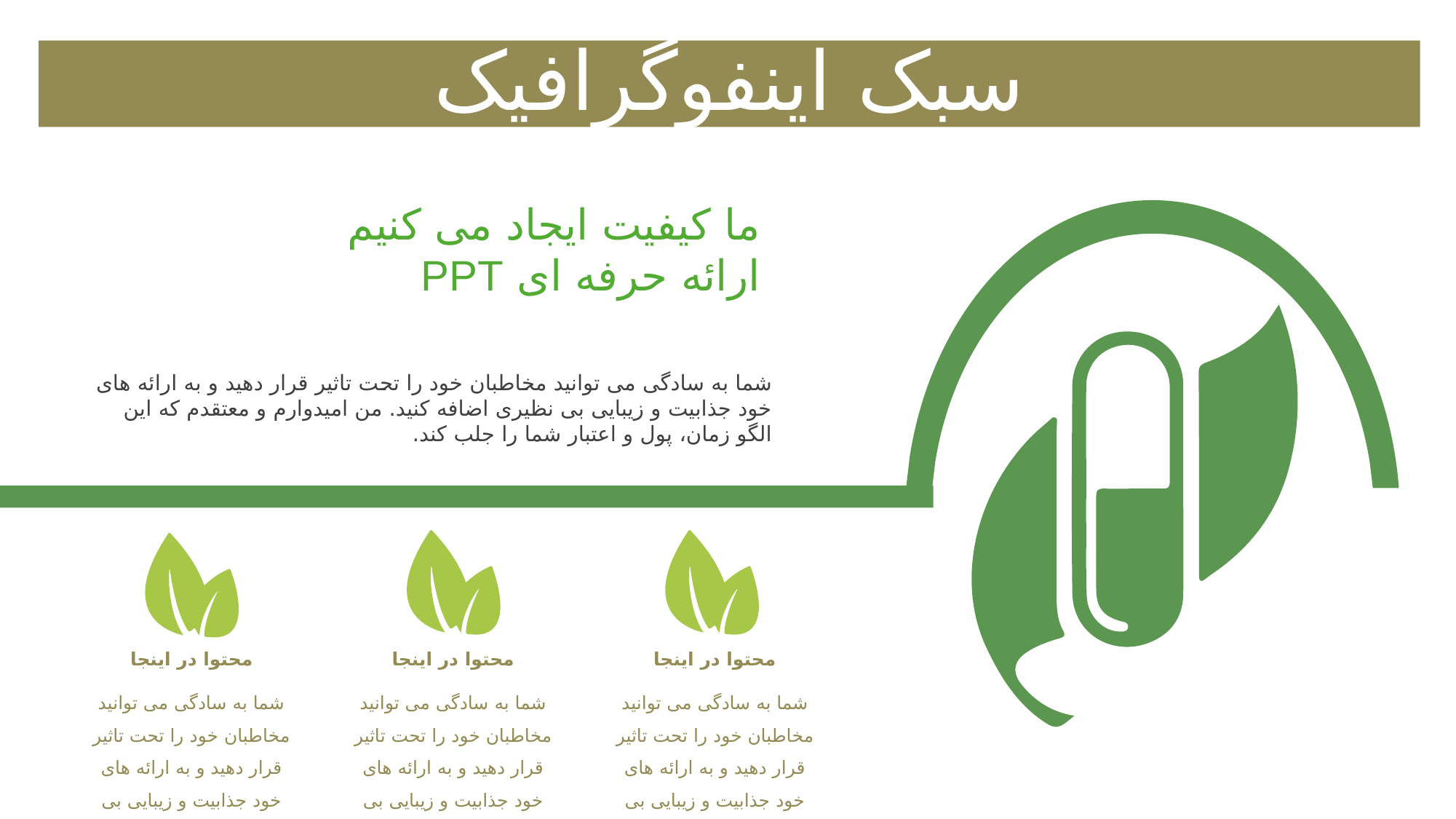

سبک اینفوگرافیک
ما کیفیت ایجاد می کنیم
ارائه حرفه ای PPT

شما به سادگی می توانید مخاطبان خود را تحت تاثیر قرار دهید و به ارائه های خود جذابیت و زیبایی بی نظیری اضافه کنید. من امیدوارم و معتقدم که این الگو زمان، پول و اعتبار شما را جلب کند.

محتوا در اینجا
شما به سادگی می توانید مخاطبان خود را تحت تاثیر قرار دهید و به ارائه های خود جذابیت و زیبایی بی نظیری اضافه کنید.
محتوا در اینجا
شما به سادگی می توانید مخاطبان خود را تحت تاثیر قرار دهید و به ارائه های خود جذابیت و زیبایی بی نظیری اضافه کنید.
محتوا در اینجا
شما به سادگی می توانید مخاطبان خود را تحت تاثیر قرار دهید و به ارائه های خود جذابیت و زیبایی بی نظیری اضافه کنید.